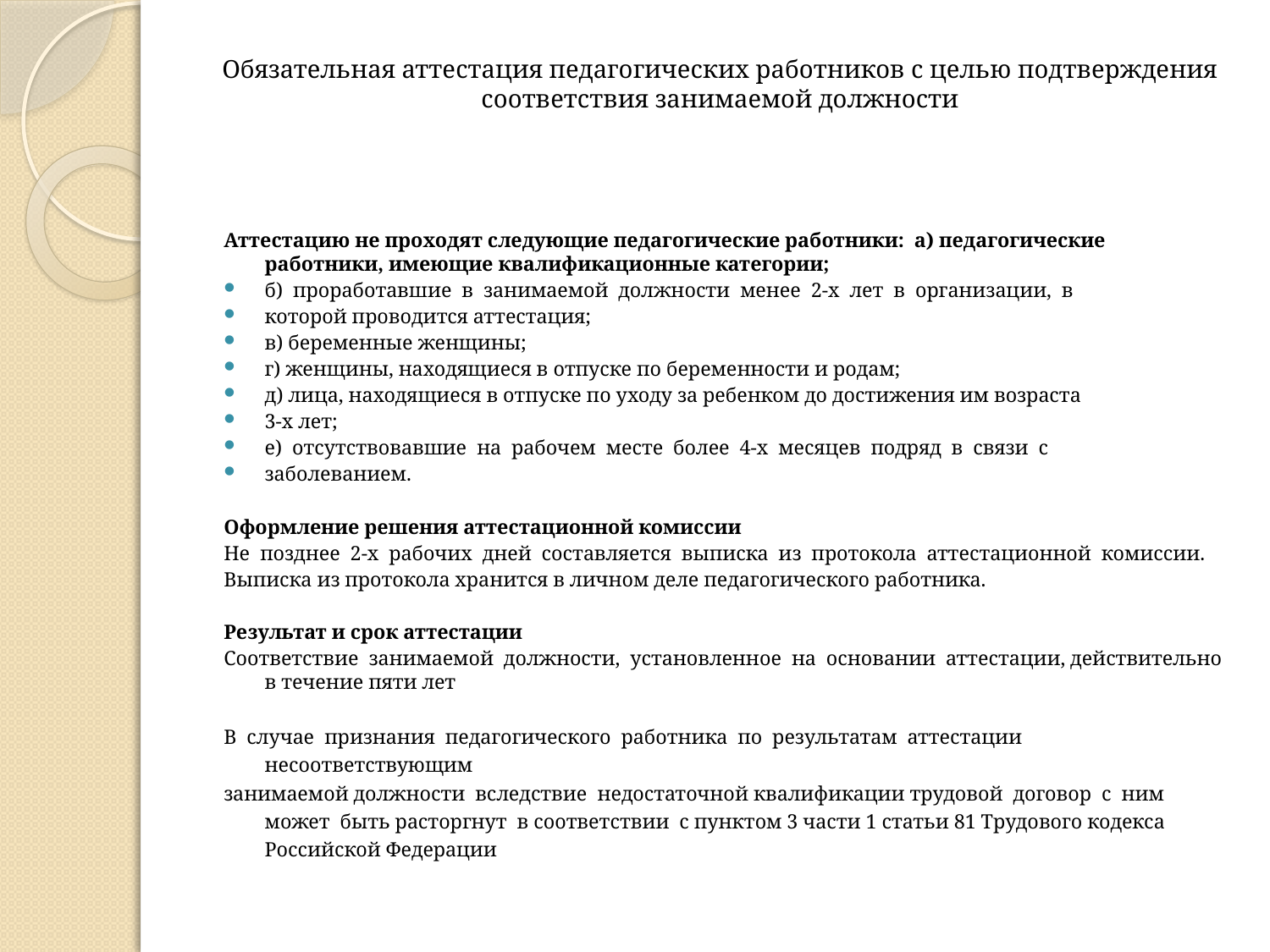

# Обязательная аттестация педагогических работников с целью подтверждения соответствия занимаемой должности

Аттестацию не проходят следующие педагогические работники:  а) педагогические работники, имеющие квалификационные категории;
б)  проработавшие  в  занимаемой  должности  менее  2-х  лет  в  организации,  в
которой проводится аттестация;
в) беременные женщины;
г) женщины, находящиеся в отпуске по беременности и родам;
д) лица, находящиеся в отпуске по уходу за ребенком до достижения им возраста
3-х лет;
е)  отсутствовавшие  на  рабочем  месте  более  4-х  месяцев  подряд  в  связи  с
заболеванием.

Оформление решения аттестационной комиссии
Не  позднее  2-х  рабочих  дней  составляется  выписка  из  протокола  аттестационной  комиссии.
Выписка из протокола хранится в личном деле педагогического работника.

Результат и срок аттестации
Соответствие  занимаемой  должности,  установленное  на  основании  аттестации, действительно в течение пяти лет

В  случае  признания  педагогического  работника  по  результатам  аттестации несоответствующим
занимаемой должности  вследствие  недостаточной квалификации трудовой  договор  с  ним может  быть расторгнут  в соответствии  с пунктом 3 части 1 статьи 81 Трудового кодекса Российской Федерации